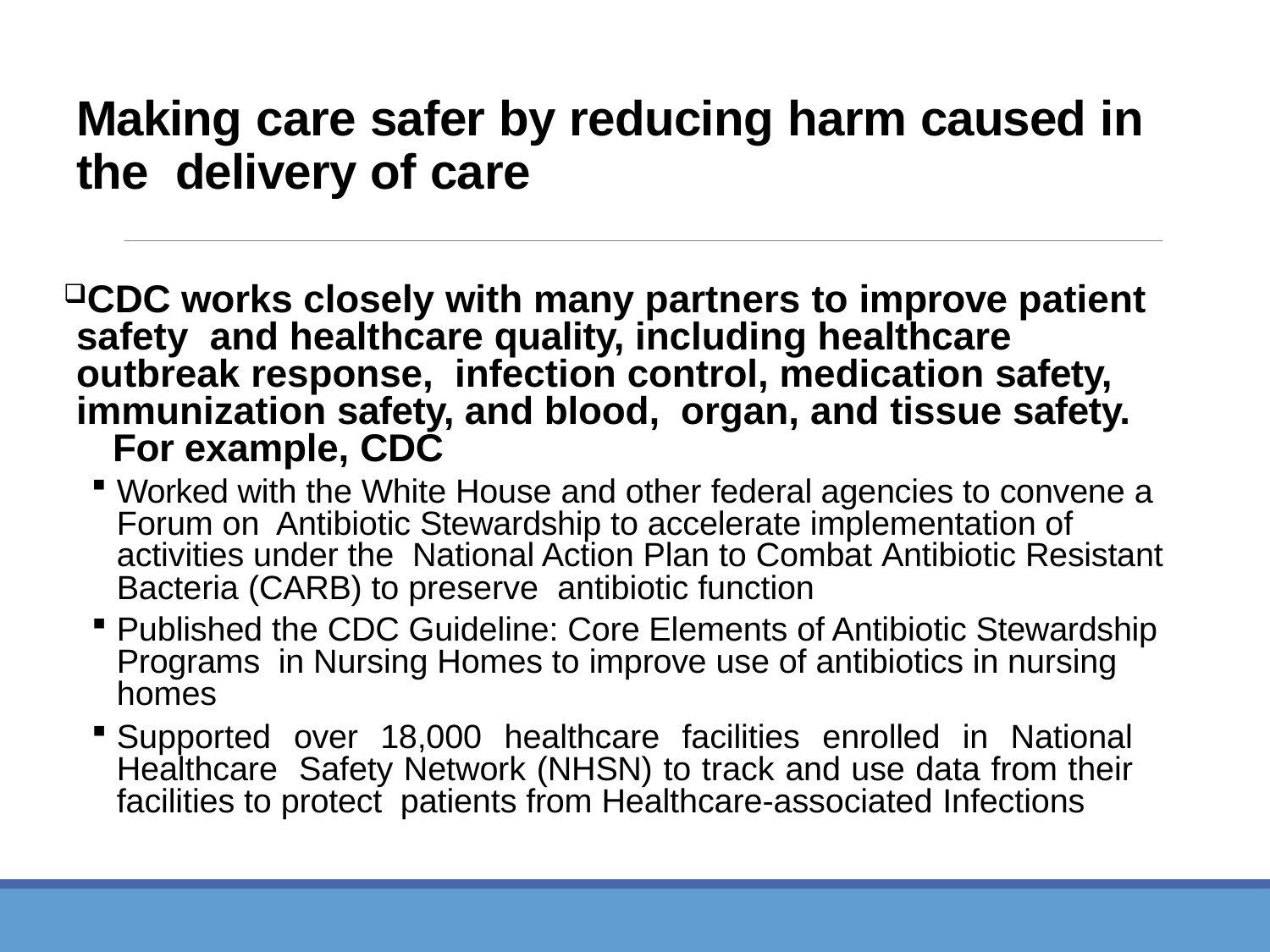

# Making care safer by reducing harm caused in the  delivery of care

CDC works closely with many partners to improve patient safety  and healthcare quality, including healthcare outbreak response,  infection control, medication safety, immunization safety, and blood,  organ, and tissue safety.	For example, CDC
Worked with the White House and other federal agencies to convene a Forum on  Antibiotic Stewardship to accelerate implementation of activities under the  National Action Plan to Combat Antibiotic Resistant Bacteria (CARB) to preserve  antibiotic function
Published the CDC Guideline: Core Elements of Antibiotic Stewardship Programs  in Nursing Homes to improve use of antibiotics in nursing homes
Supported over 18,000 healthcare facilities enrolled in National Healthcare  Safety Network (NHSN) to track and use data from their facilities to protect  patients from Healthcare-associated Infections